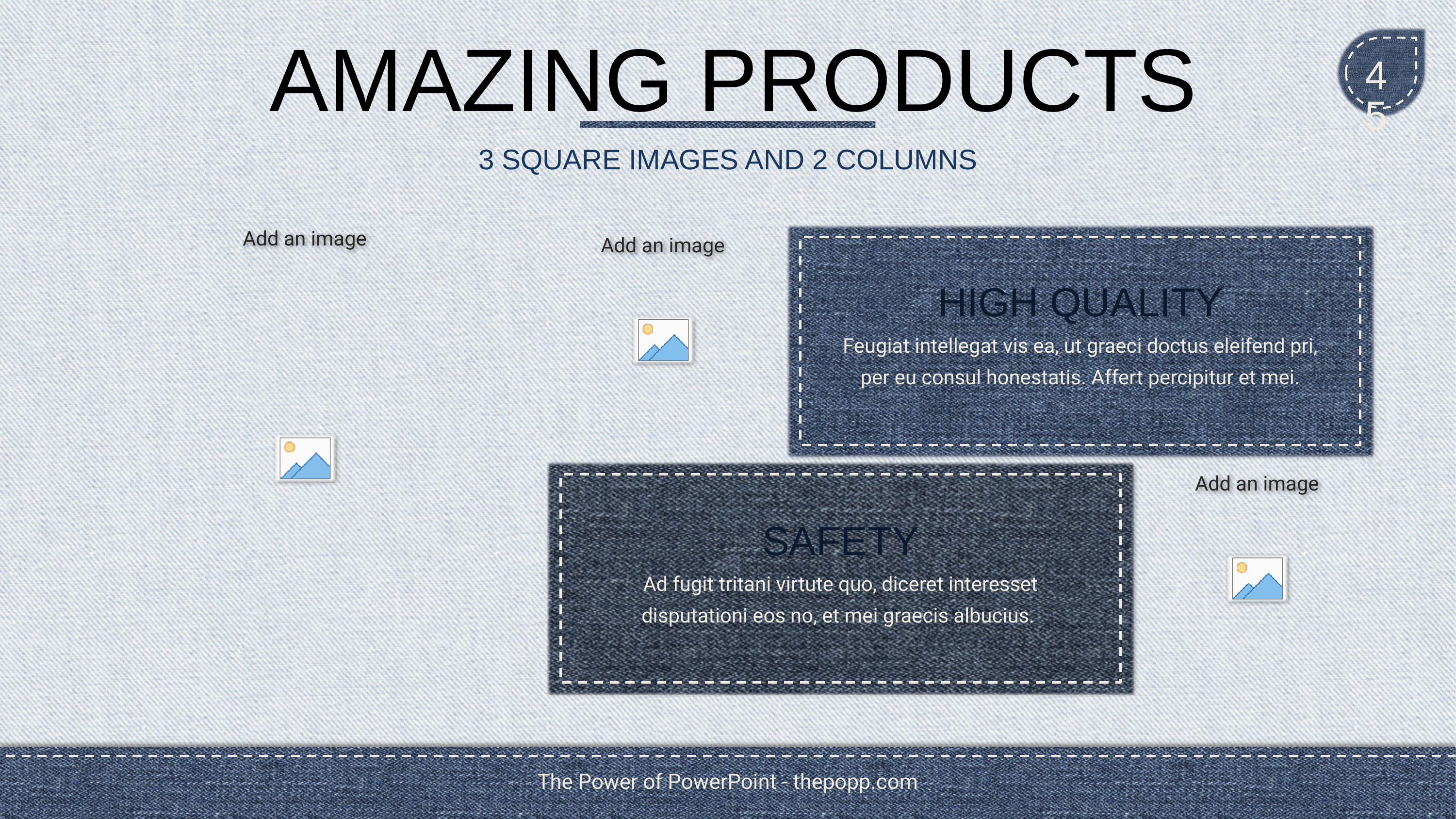

# AMAZING PRODUCTS
45
3 SQUARE IMAGES AND 2 COLUMNS

HIGH QUALITY
Feugiat intellegat vis ea, ut graeci doctus eleifend pri, per eu consul honestatis. Affert percipitur et mei.

SAFETY
Ad fugit tritani virtute quo, diceret interesset disputationi eos no, et mei graecis albucius.
The Power of PowerPoint - thepopp.com